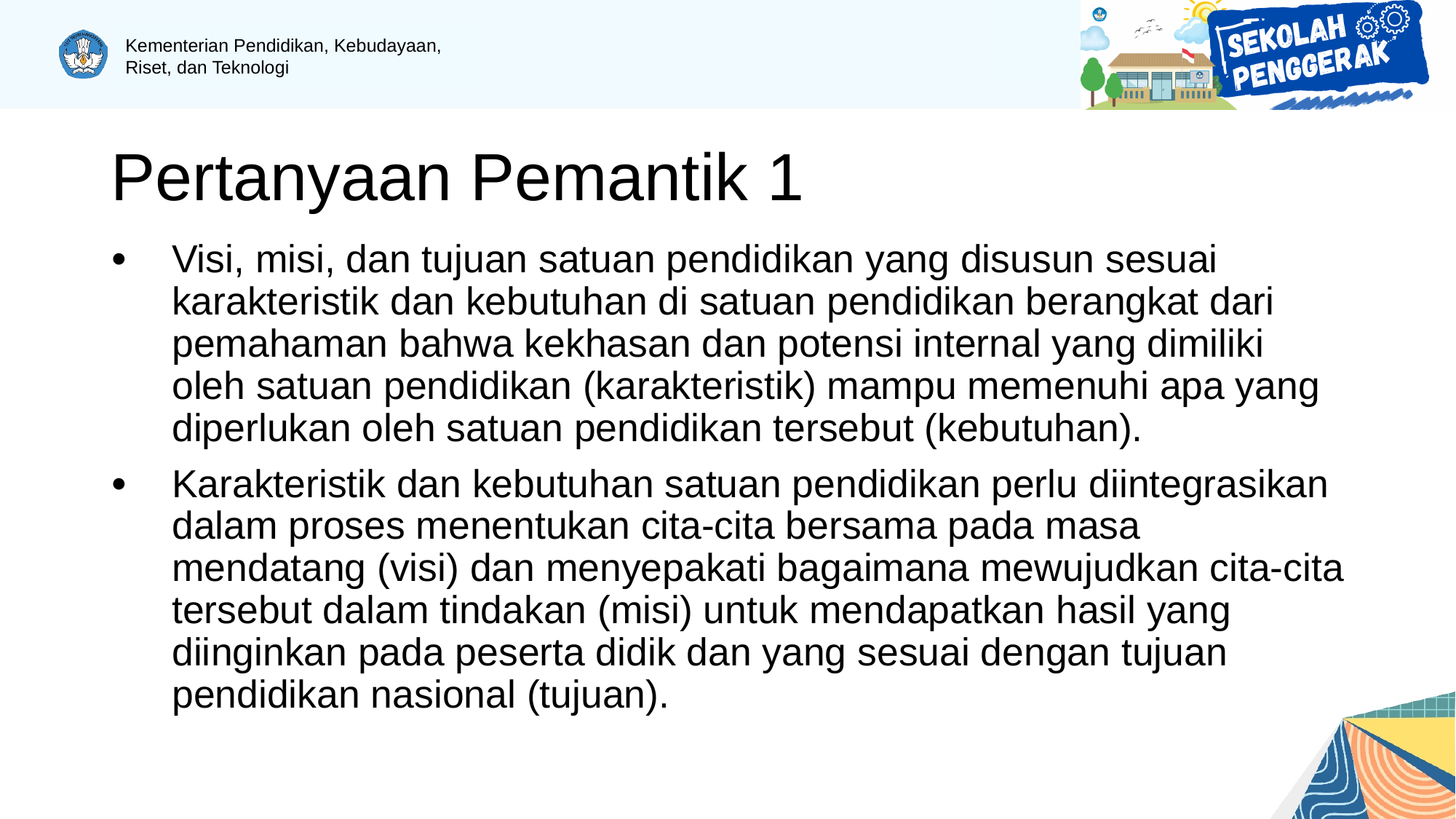

# Pertanyaan Pemantik 1
Visi, misi, dan tujuan satuan pendidikan yang disusun sesuai karakteristik dan kebutuhan di satuan pendidikan berangkat dari pemahaman bahwa kekhasan dan potensi internal yang dimiliki oleh satuan pendidikan (karakteristik) mampu memenuhi apa yang diperlukan oleh satuan pendidikan tersebut (kebutuhan).
Karakteristik dan kebutuhan satuan pendidikan perlu diintegrasikan dalam proses menentukan cita-cita bersama pada masa mendatang (visi) dan menyepakati bagaimana mewujudkan cita-cita tersebut dalam tindakan (misi) untuk mendapatkan hasil yang diinginkan pada peserta didik dan yang sesuai dengan tujuan pendidikan nasional (tujuan).